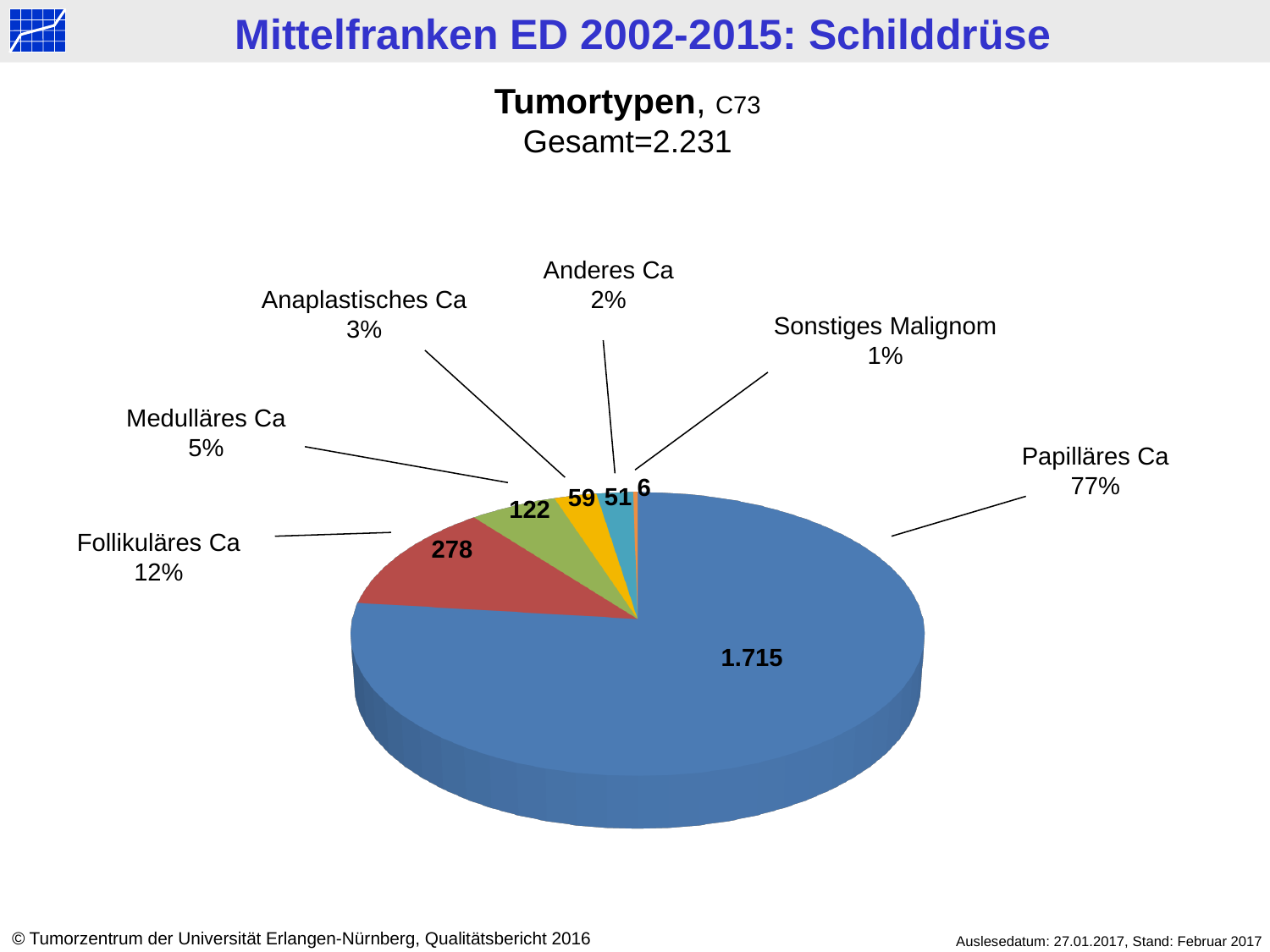

Tumortypen, C73
Gesamt=2.231
Anderes Ca
2%
Anaplastisches Ca
3%
Sonstiges Malignom
1%
Medulläres Ca
5%

[unsupported chart]

Papilläres Ca
77%
6
51
59
122
Follikuläres Ca
12%
278
1.715